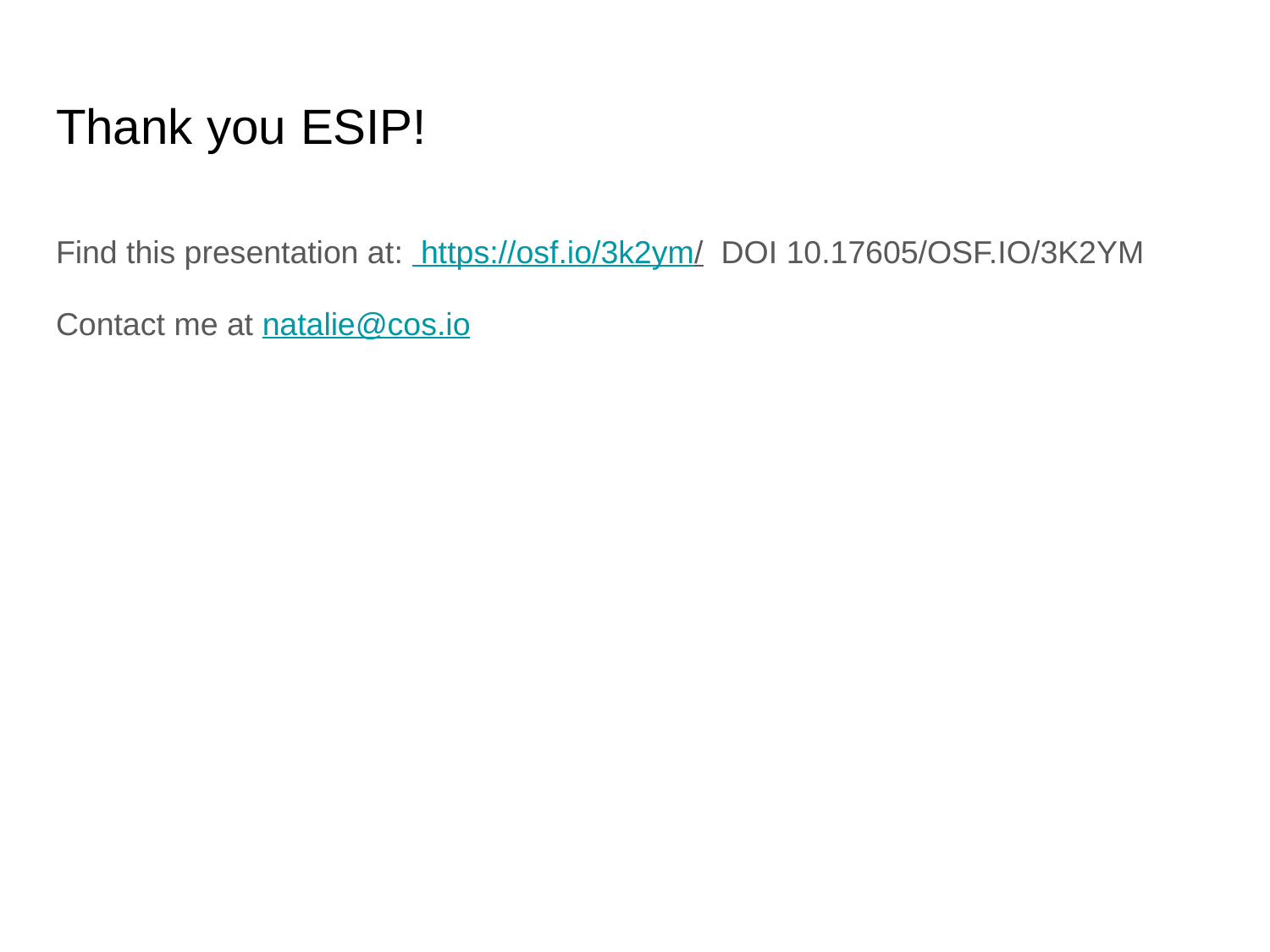

# Thank you ESIP!
Find this presentation at:  https://osf.io/3k2ym/  DOI 10.17605/OSF.IO/3K2YM
Contact me at natalie@cos.io